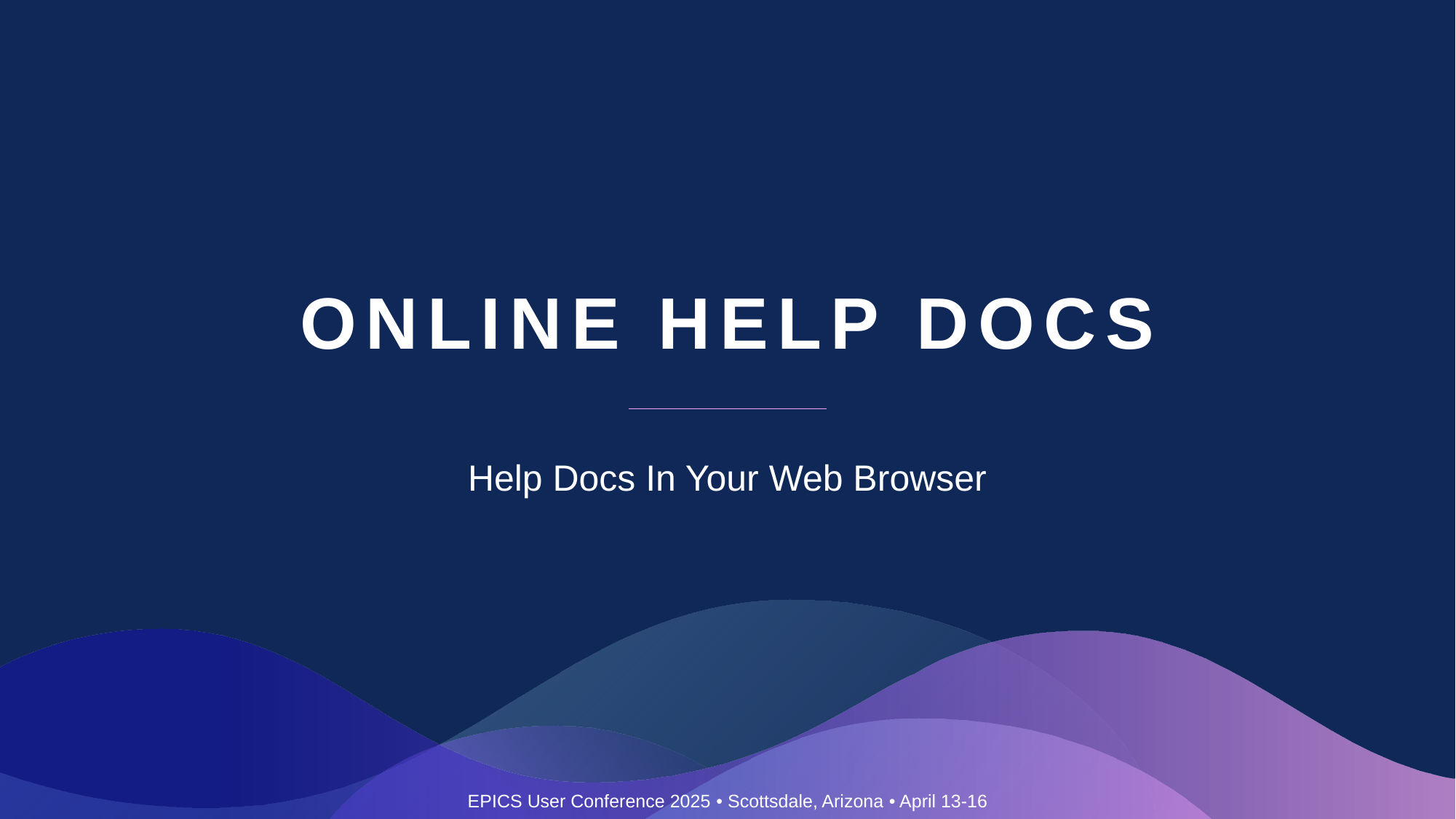

# Online Help Docs
Help Docs In Your Web Browser